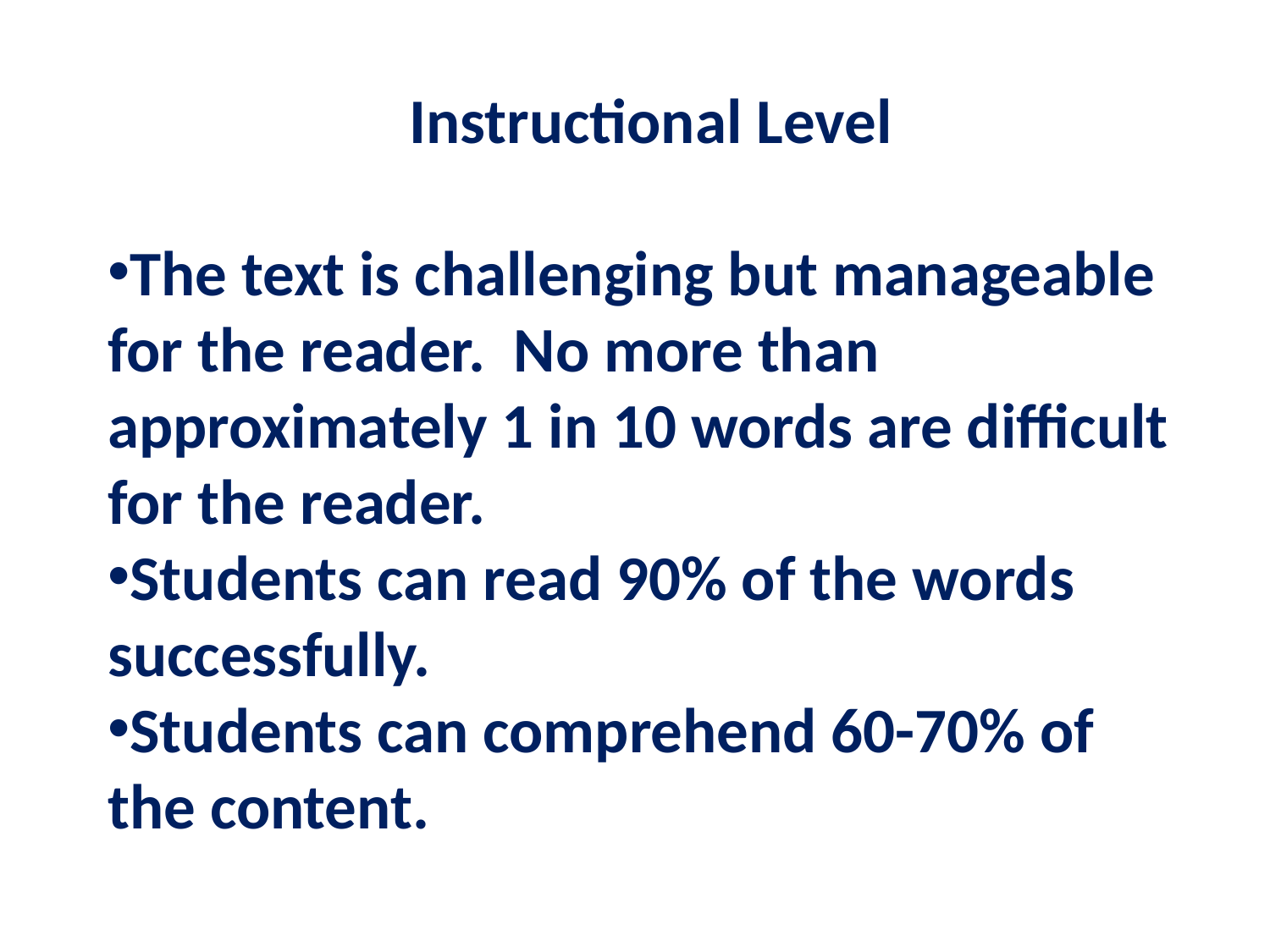

Instructional Level

The text is challenging but manageable for the reader.  No more than approximately 1 in 10 words are difficult for the reader.
Students can read 90% of the words successfully.
Students can comprehend 60-70% of the content.